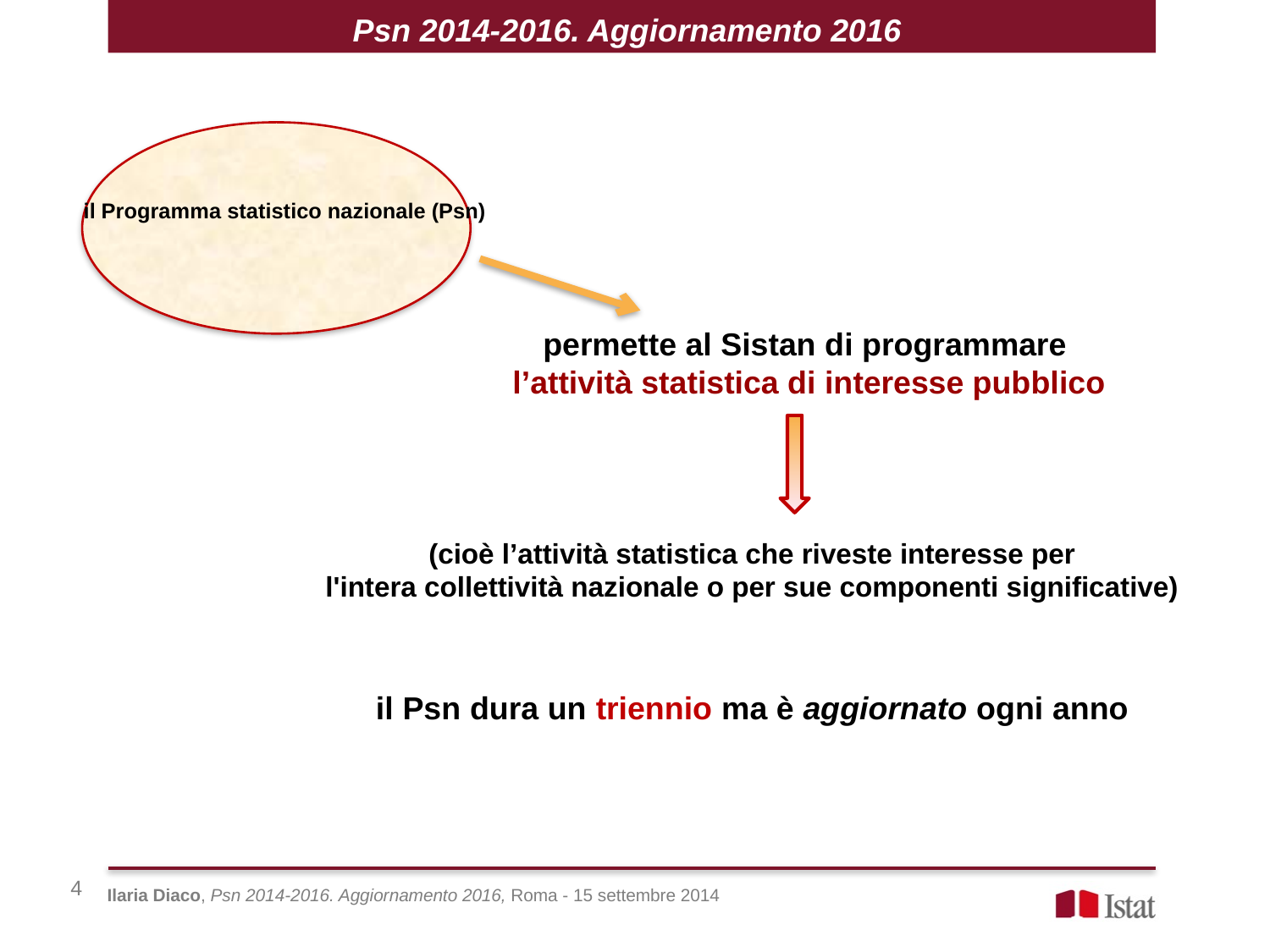

Psn 2014-2016. Aggiornamento 2016

# il Programma statistico nazionale (Psn)
permette al Sistan di programmare
l’attività statistica di interesse pubblico

(cioè l’attività statistica che riveste interesse per
l'intera collettività nazionale o per sue componenti significative)
il Psn dura un triennio ma è aggiornato ogni anno
4
Ilaria Diaco, Psn 2014-2016. Aggiornamento 2016, Roma - 15 settembre 2014